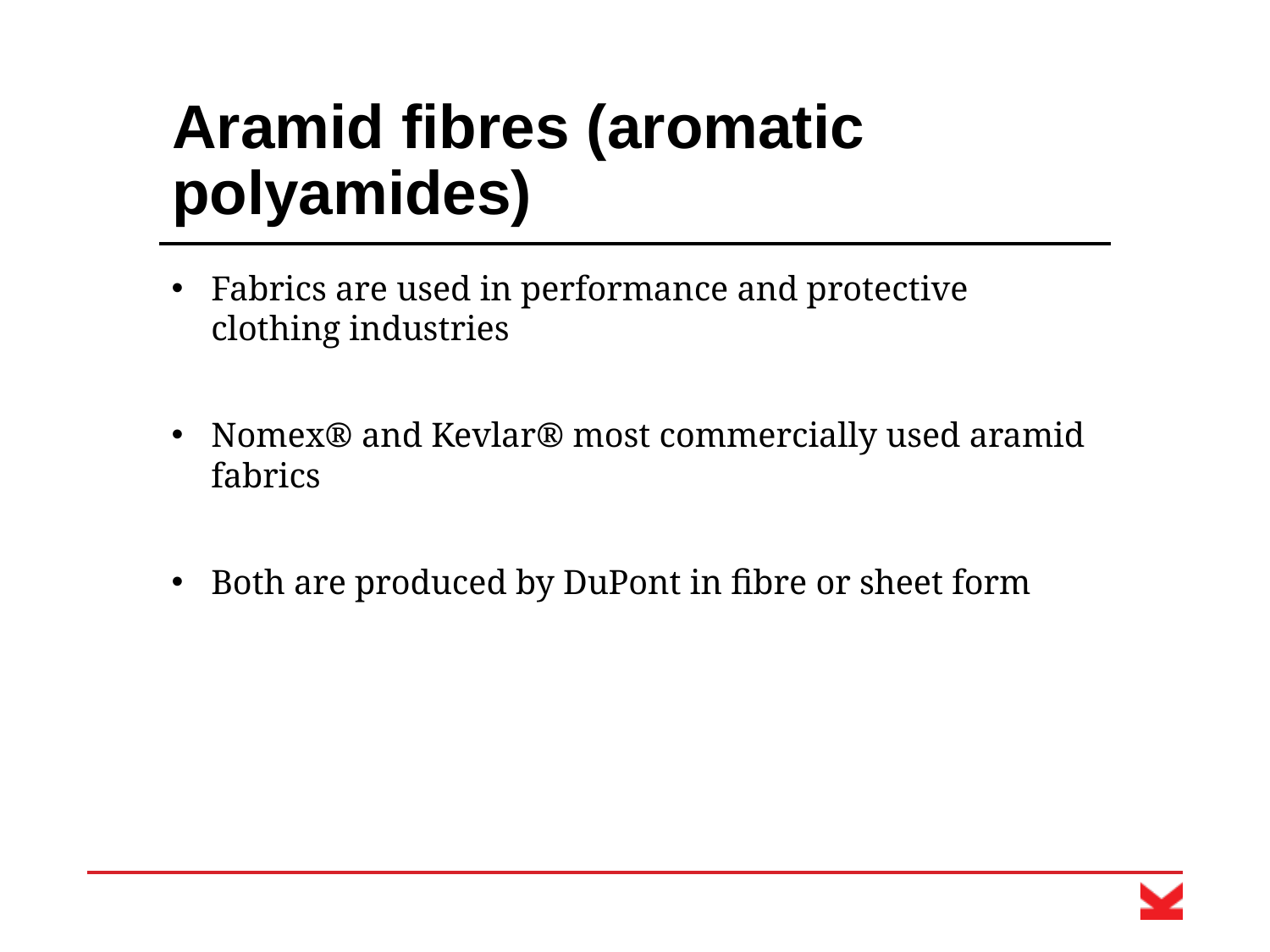

# Aramid fibres (aromatic polyamides)
Fabrics are used in performance and protective clothing industries

Nomex® and Kevlar® most commercially used aramid fabrics

Both are produced by DuPont in fibre or sheet form